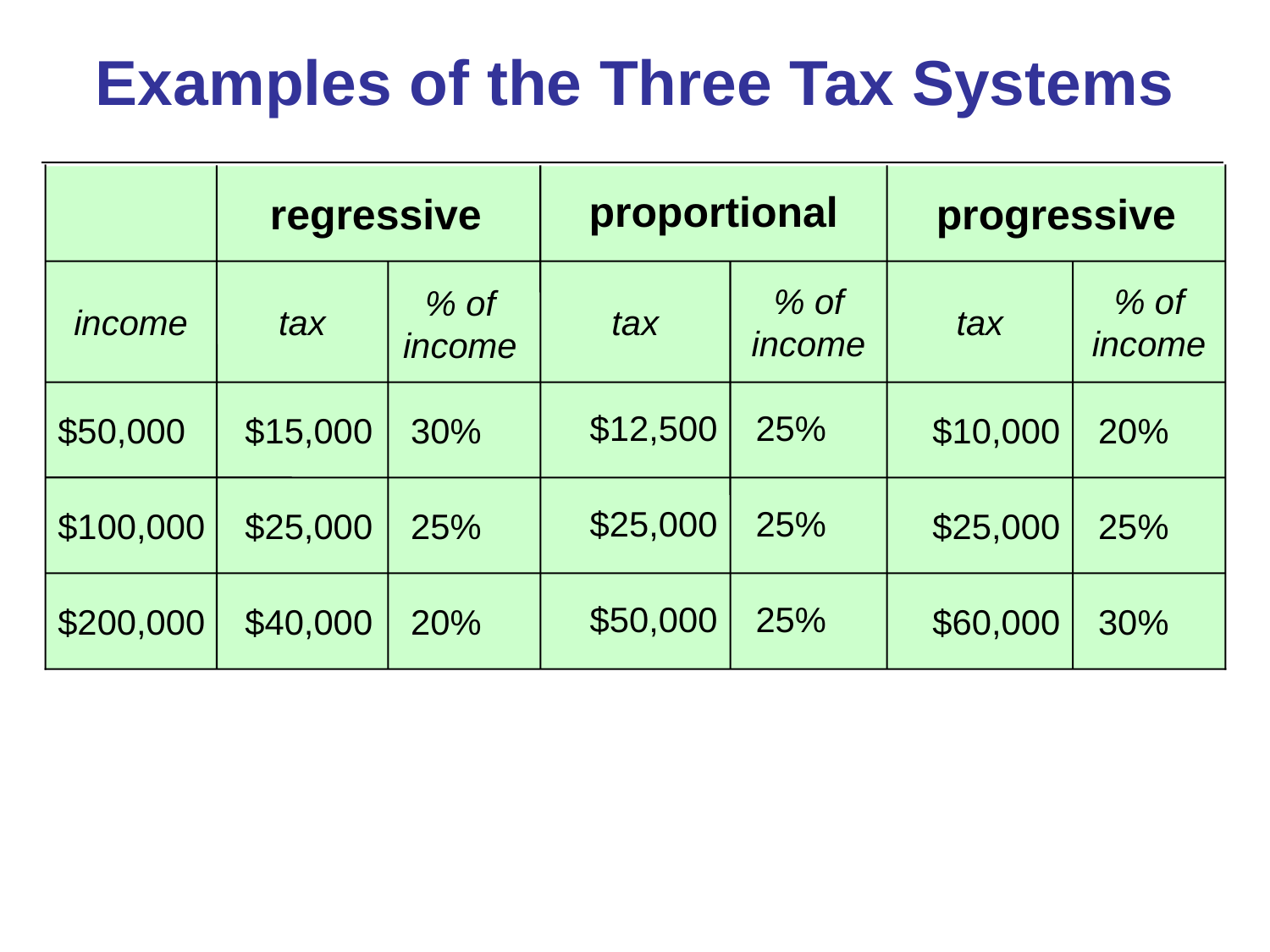

Examples of the Three Tax Systems
0

proportional
$12,500
25%
$25,000
25%
$50,000
25%

regressive
$15,000
30%
$25,000
25%
$40,000
20%

progressive
$10,000
20%
$25,000
25%
$60,000
30%

income

tax

tax
% of income

tax
% of income

% of income
$50,000

$100,000

$200,000